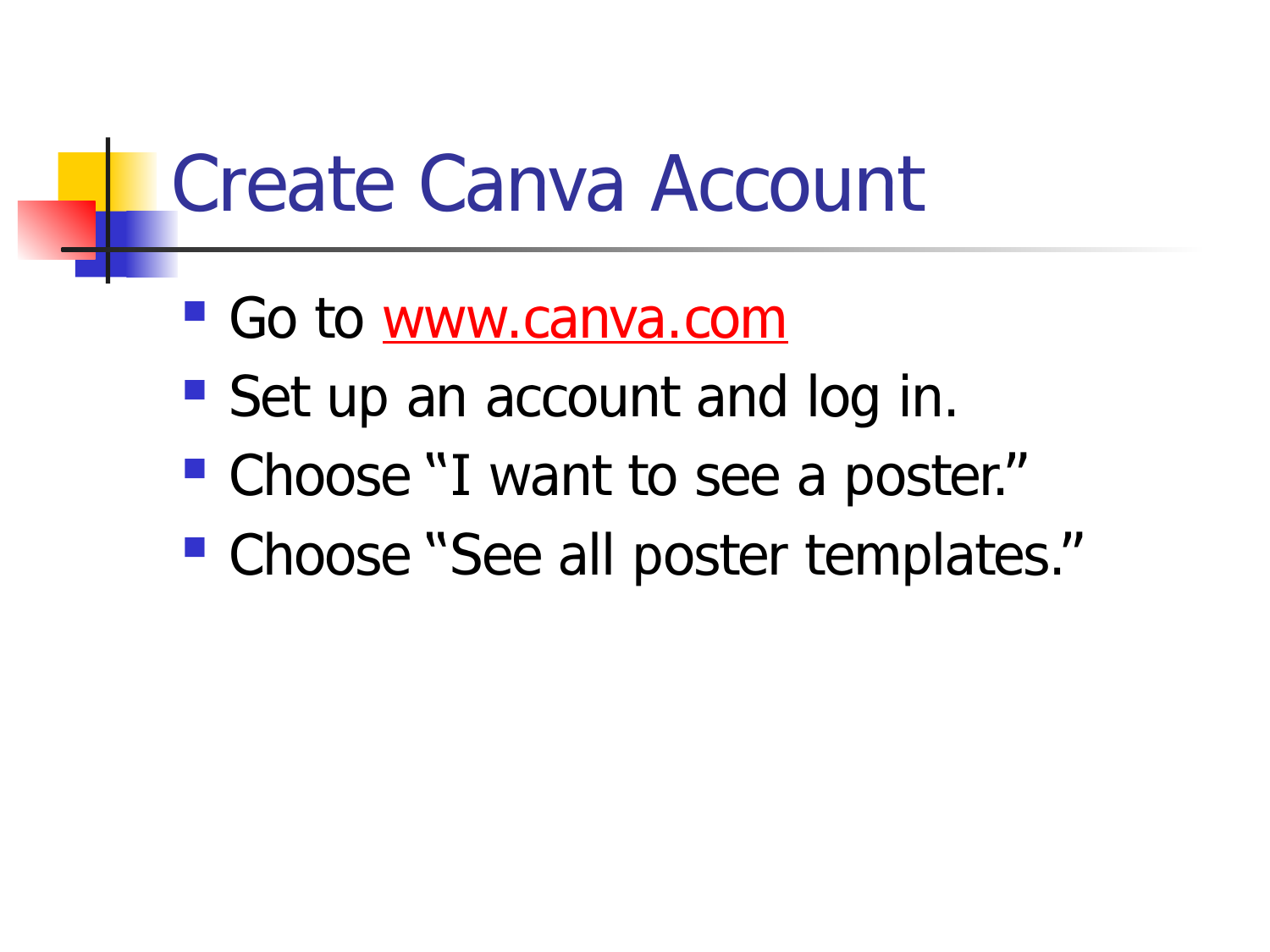

# Create Canva Account
Go to www.canva.com
Set up an account and log in.
Choose “I want to see a poster.”
Choose “See all poster templates.”